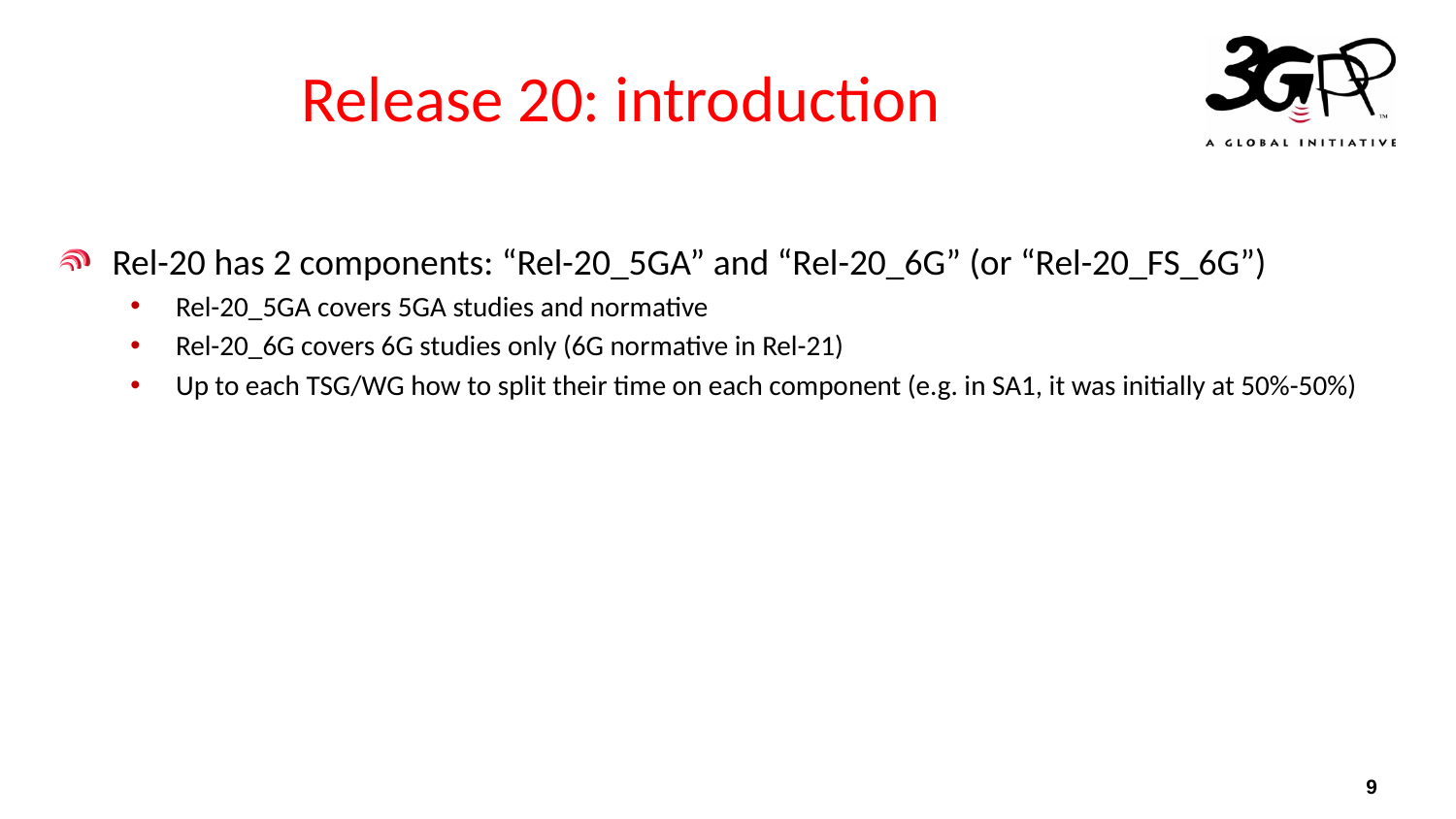

# Release 20: introduction
Rel-20 has 2 components: “Rel-20_5GA” and “Rel-20_6G” (or “Rel-20_FS_6G”)
Rel-20_5GA covers 5GA studies and normative
Rel-20_6G covers 6G studies only (6G normative in Rel-21)
Up to each TSG/WG how to split their time on each component (e.g. in SA1, it was initially at 50%-50%)